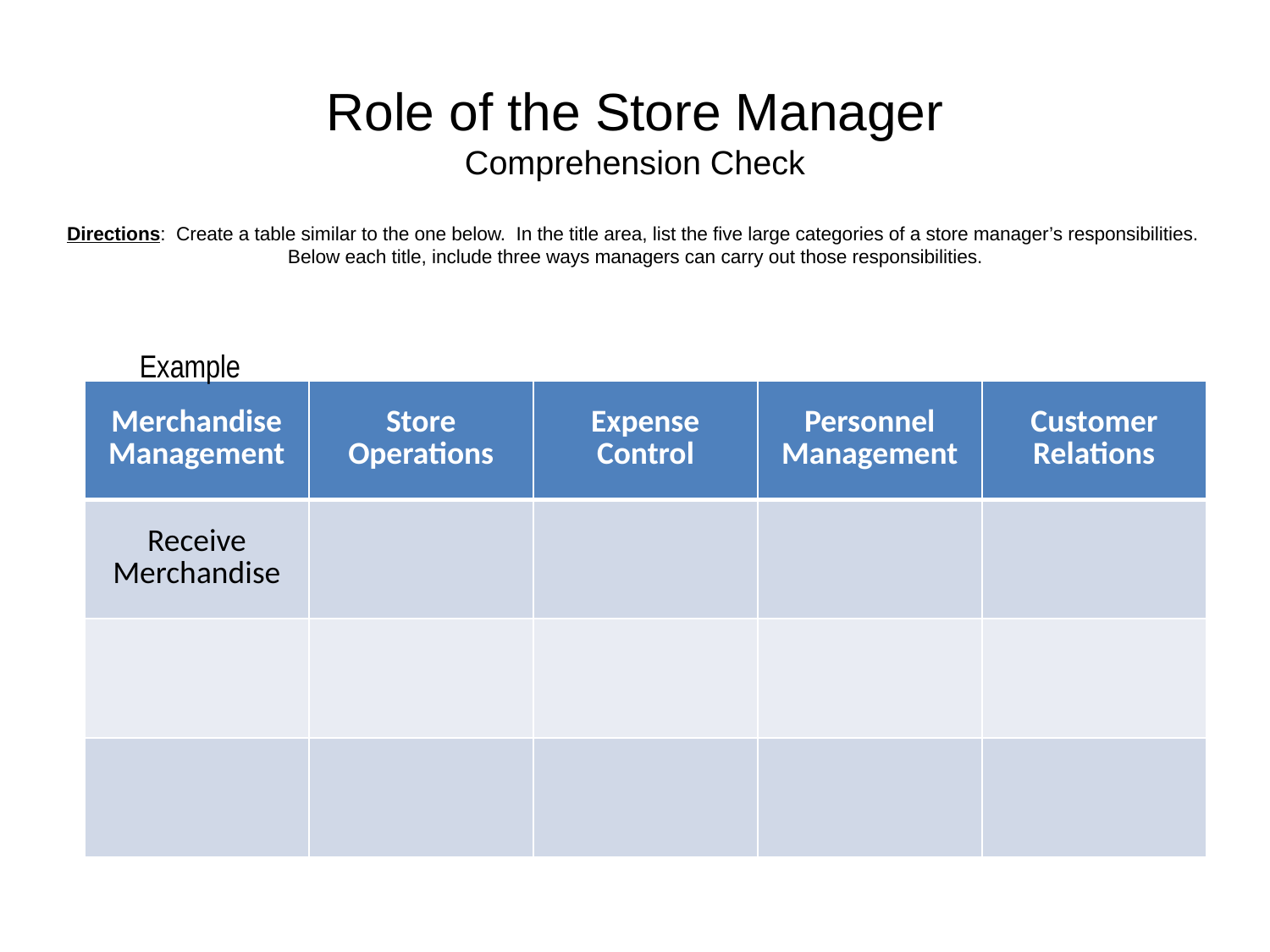

# Role of the Store Manager Comprehension Check Directions:  Create a table similar to the one below.  In the title area, list the five large categories of a store manager’s responsibilities.  Below each title, include three ways managers can carry out those responsibilities.
Example
| Merchandise Management | Store Operations | Expense Control | Personnel Management | Customer Relations |
| --- | --- | --- | --- | --- |
| Receive Merchandise |  |  |  |  |
|  |  |  |  |  |
|  |  |  |  |  |